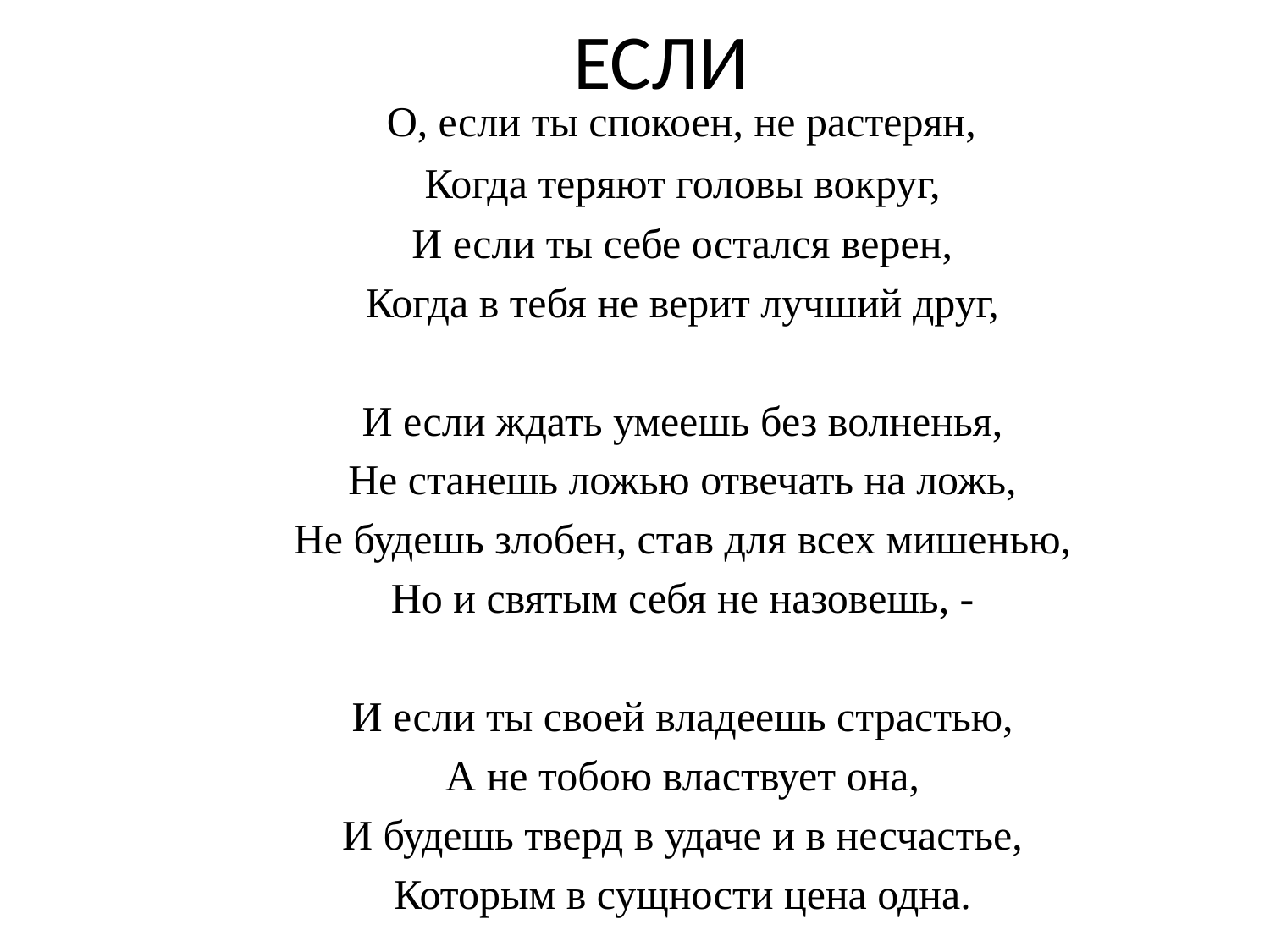

# ЕСЛИ
    О, если ты спокоен, не растерян,
     Когда теряют головы вокруг,
     И если ты себе остался верен,
     Когда в тебя не верит лучший друг,

     И если ждать умеешь без волненья,
     Не станешь ложью отвечать на ложь,
     Не будешь злобен, став для всех мишенью,
     Но и святым себя не назовешь, -

     И если ты своей владеешь страстью,
     А не тобою властвует она,
     И будешь тверд в удаче и в несчастье,
     Которым в сущности цена одна.